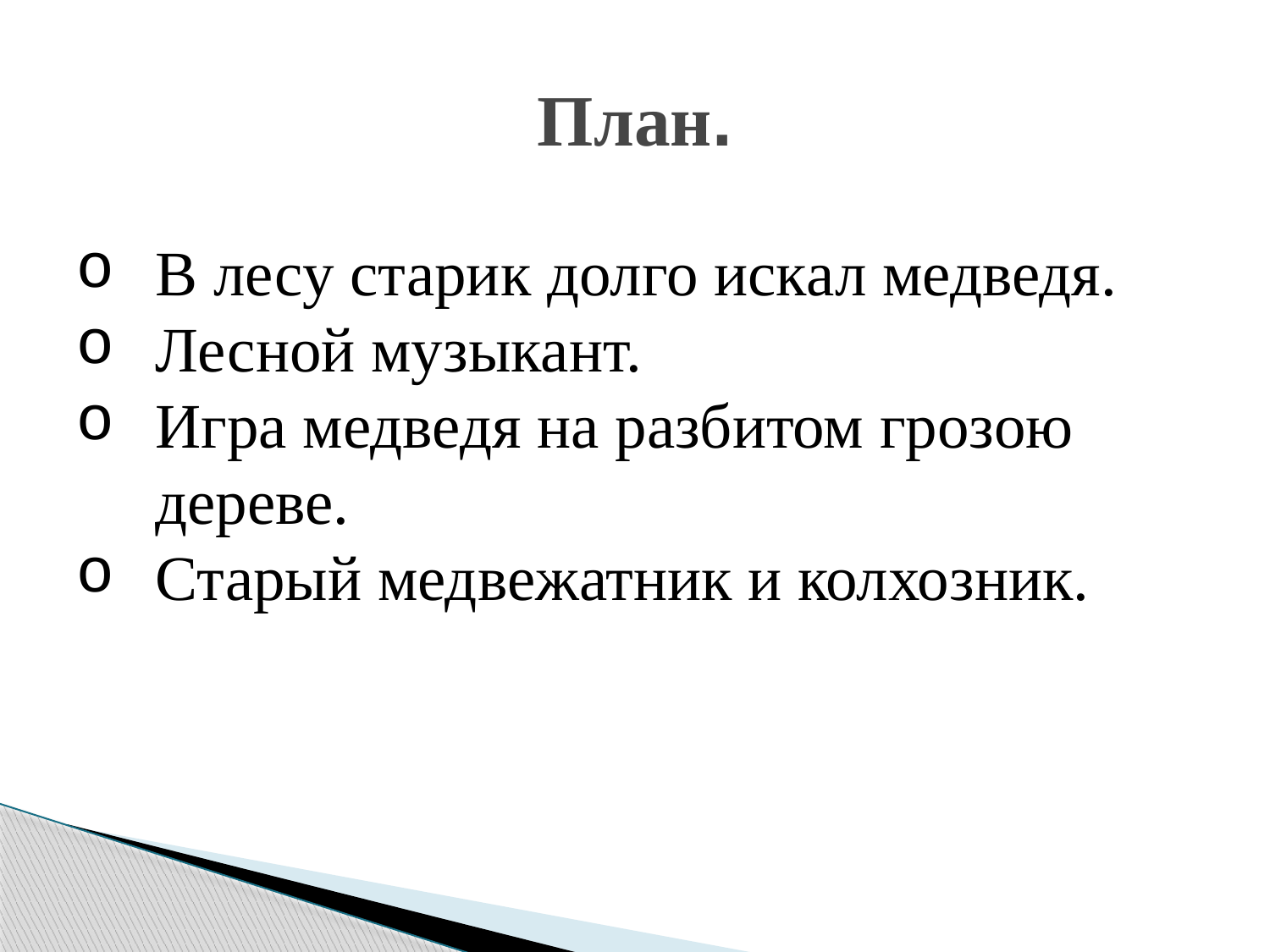

# План.
В лесу старик долго искал медведя.
Лесной музыкант.
Игра медведя на разбитом грозою дереве.
Старый медвежатник и колхозник.